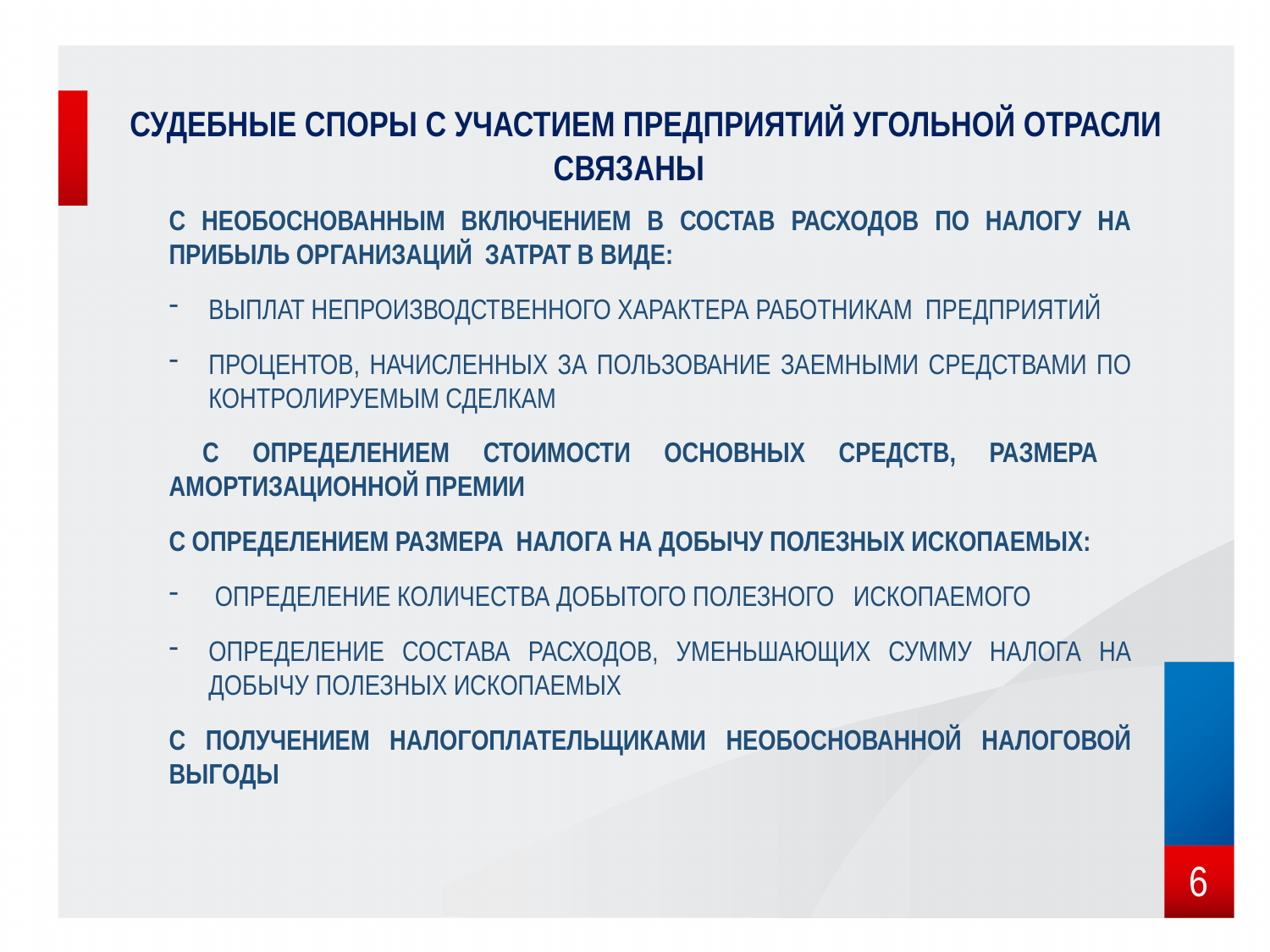

# судебные споры с участием предприятий угольной отрасли связаны
С необоснованным включением в состав расходов по налогу на прибыль организаций  затрат в виде:
выплат непроизводственного характера работникам  предприятий
процентов, начисленных за пользование заемными средствами по контролируемым сделкам
 с определением стоимости основных средств, размера  амортизационной премии
С определением размера  налога на добычу полезных ископаемых:
 определение количества добытого полезного   ископаемого
определение состава расходов, уменьшающих сумму Налога на добычу полезных ископаемых
с получением налогоплательщиками необоснованной налоговой выгоды
6